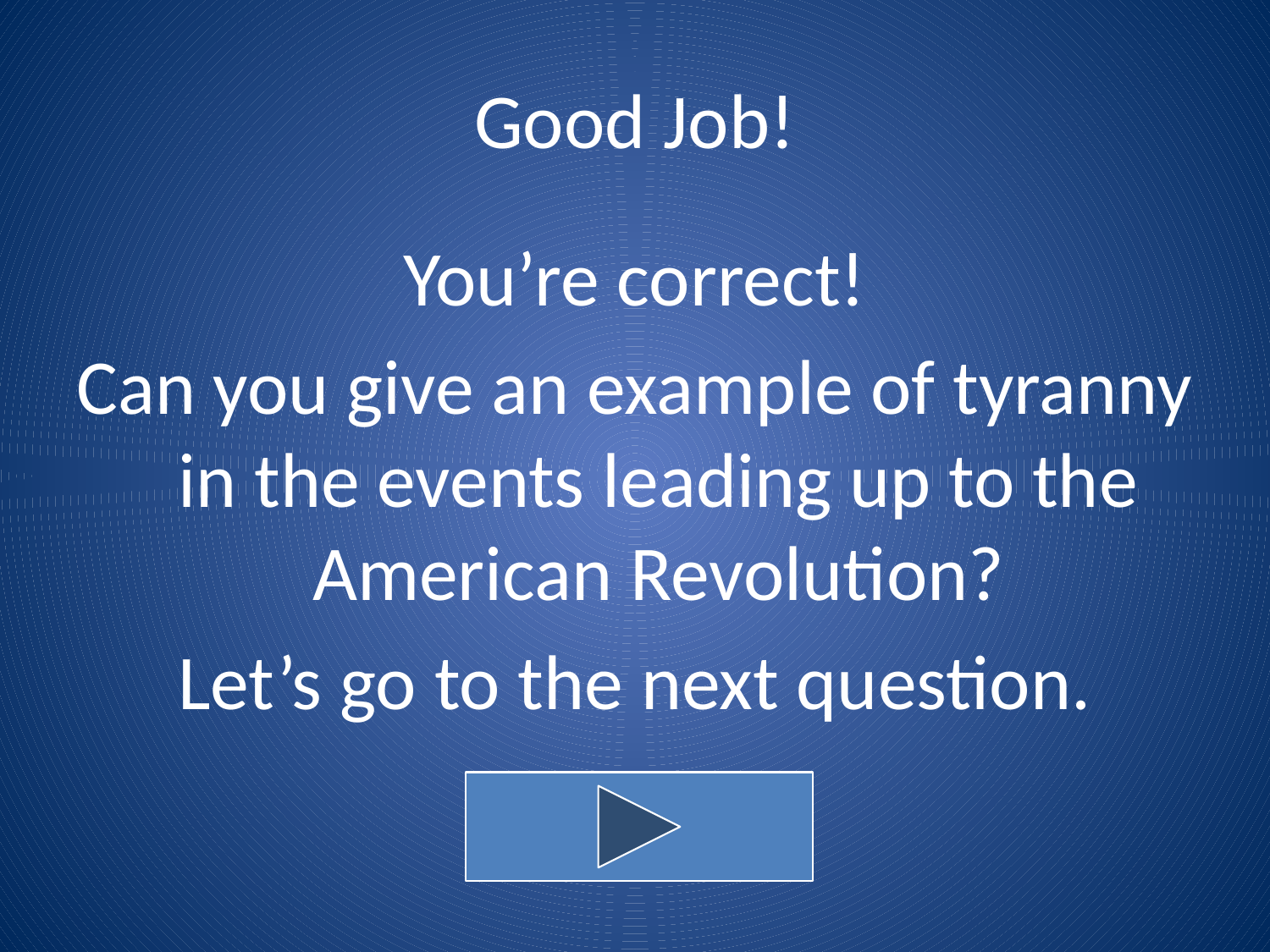

# Good Job!
You’re correct!
Can you give an example of tyranny in the events leading up to the American Revolution?
Let’s go to the next question.